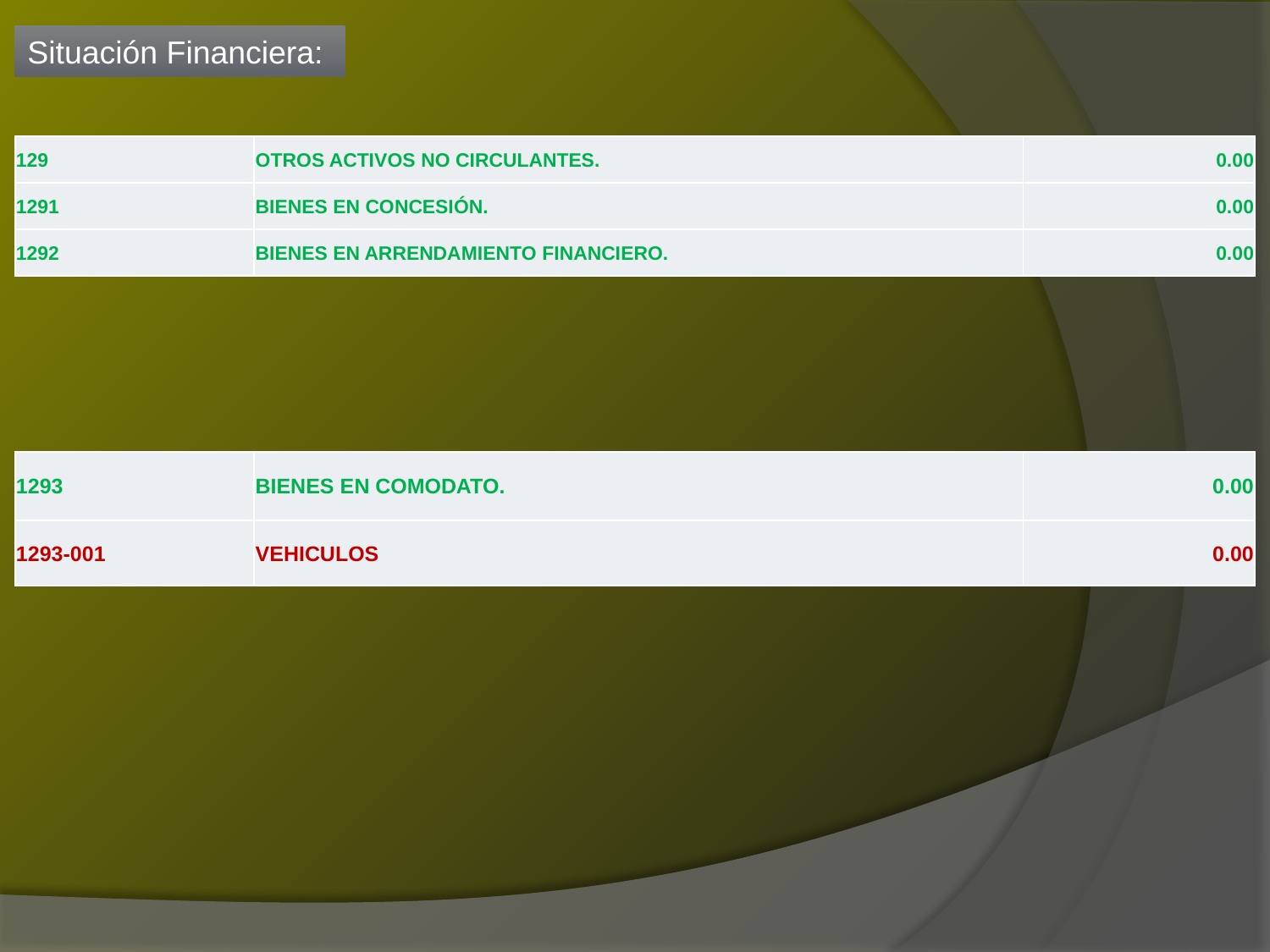

Situación Financiera:
| 129 | OTROS ACTIVOS NO CIRCULANTES. | 0.00 |
| --- | --- | --- |
| 1291 | BIENES EN CONCESIÓN. | 0.00 |
| 1292 | BIENES EN ARRENDAMIENTO FINANCIERO. | 0.00 |
| 1293 | BIENES EN COMODATO. | 0.00 |
| --- | --- | --- |
| 1293-001 | VEHICULOS | 0.00 |